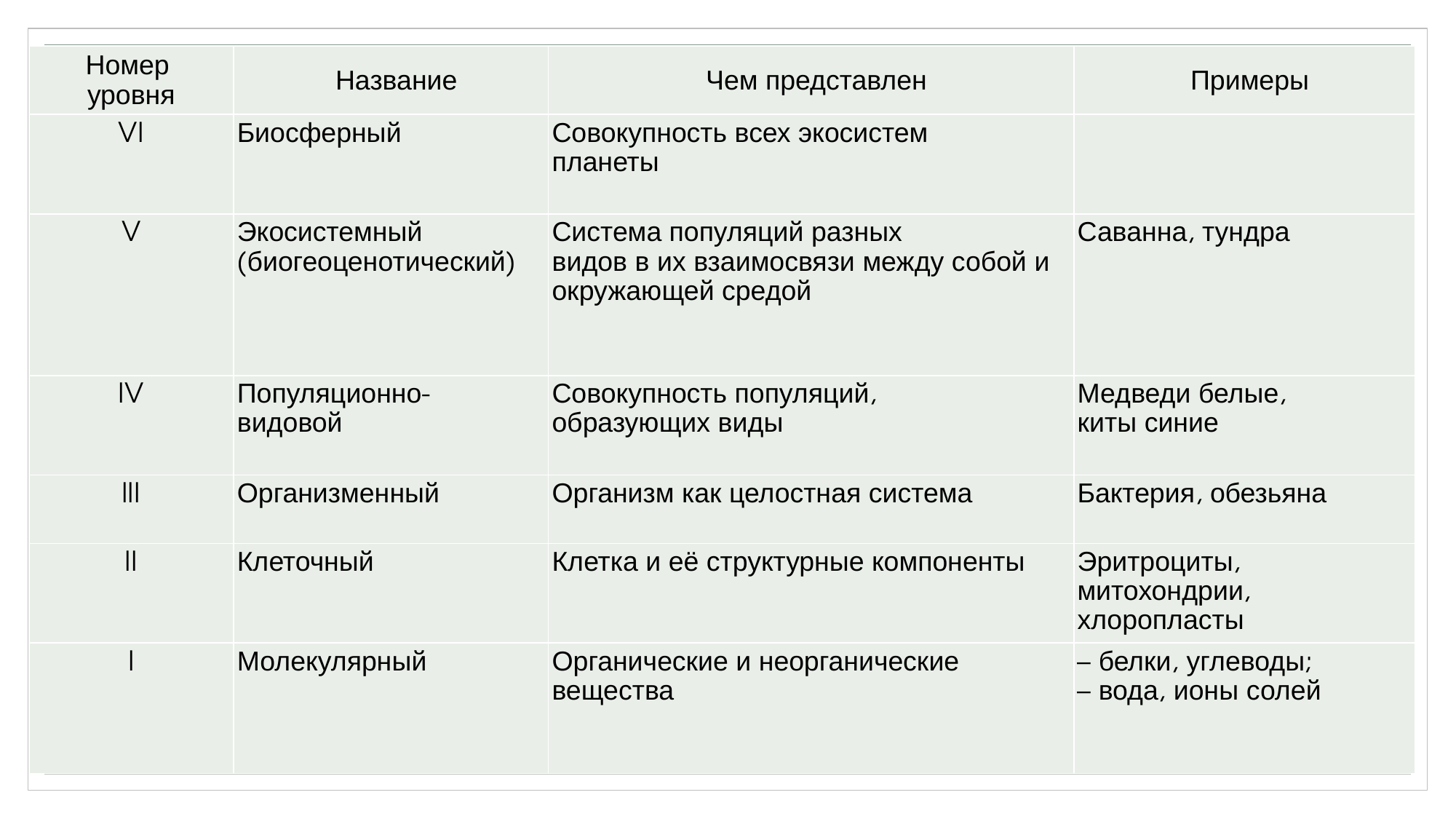

| Номер уровня | Название | Чем представлен | Примеры |
| --- | --- | --- | --- |
| VI | Биосферный | Совокупность всех экосистем планеты |  |
| V | Экосистемный (биогеоценотический) | Система популяций разных видов в их взаимосвязи между собой и окружающей средой | Саванна, тундра |
| IV | Популяционно- видовой | Совокупность популяций, образующих виды | Медведи белые, киты синие |
| III | Организменный | Организм как целостная система | Бактерия, обезьяна |
| II | Клеточный | Клетка и её структурные компоненты | Эритроциты, митохондрии, хлоропласты |
| I | Молекулярный | Органические и неорганические вещества | – белки, углеводы; – вода, ионы солей |